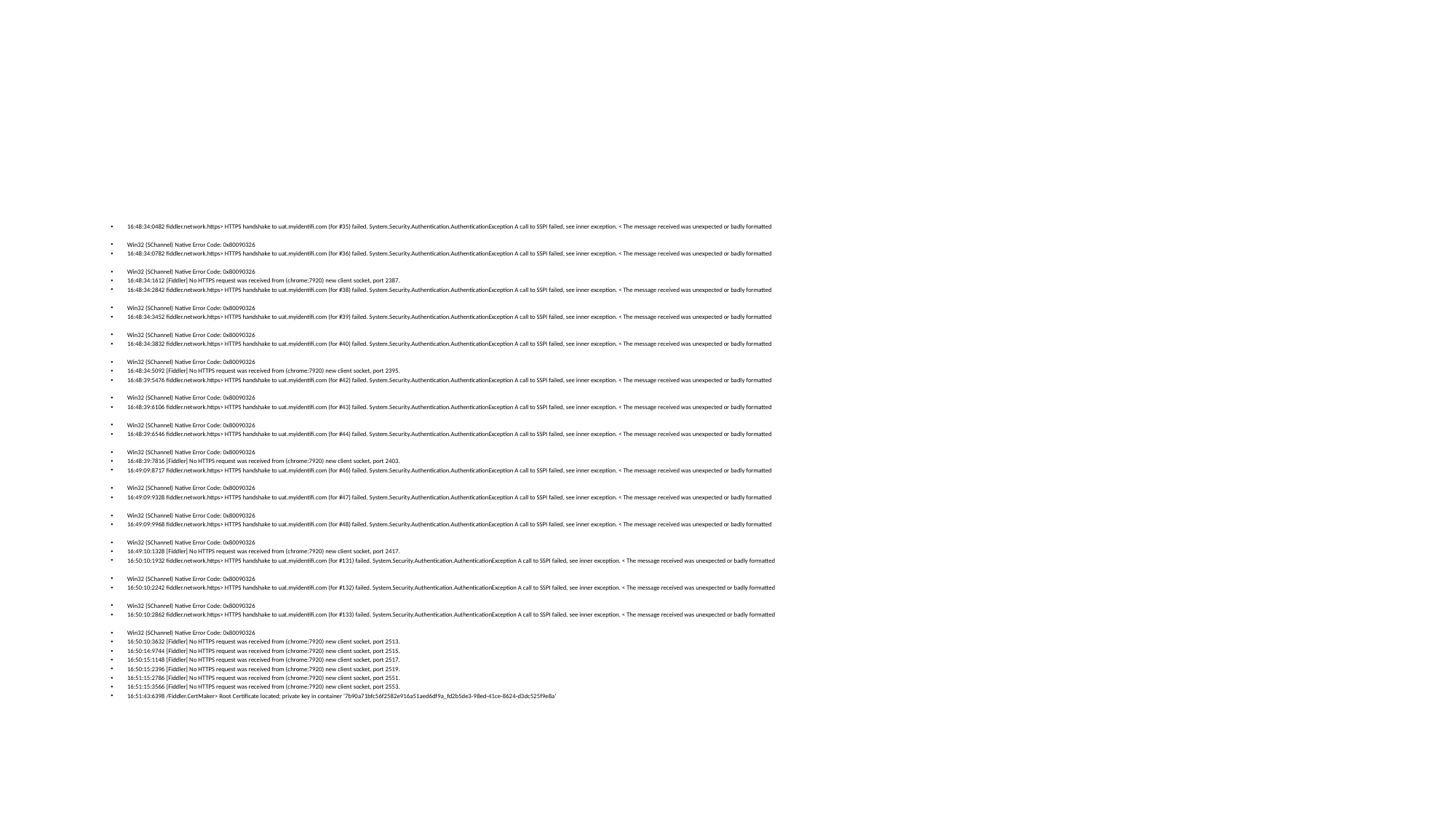

#
16:48:34:0482 fiddler.network.https> HTTPS handshake to uat.myidentifi.com (for #35) failed. System.Security.Authentication.AuthenticationException A call to SSPI failed, see inner exception. < The message received was unexpected or badly formatted

Win32 (SChannel) Native Error Code: 0x80090326
16:48:34:0782 fiddler.network.https> HTTPS handshake to uat.myidentifi.com (for #36) failed. System.Security.Authentication.AuthenticationException A call to SSPI failed, see inner exception. < The message received was unexpected or badly formatted

Win32 (SChannel) Native Error Code: 0x80090326
16:48:34:1612 [Fiddler] No HTTPS request was received from (chrome:7920) new client socket, port 2387.
16:48:34:2842 fiddler.network.https> HTTPS handshake to uat.myidentifi.com (for #38) failed. System.Security.Authentication.AuthenticationException A call to SSPI failed, see inner exception. < The message received was unexpected or badly formatted

Win32 (SChannel) Native Error Code: 0x80090326
16:48:34:3452 fiddler.network.https> HTTPS handshake to uat.myidentifi.com (for #39) failed. System.Security.Authentication.AuthenticationException A call to SSPI failed, see inner exception. < The message received was unexpected or badly formatted

Win32 (SChannel) Native Error Code: 0x80090326
16:48:34:3832 fiddler.network.https> HTTPS handshake to uat.myidentifi.com (for #40) failed. System.Security.Authentication.AuthenticationException A call to SSPI failed, see inner exception. < The message received was unexpected or badly formatted

Win32 (SChannel) Native Error Code: 0x80090326
16:48:34:5092 [Fiddler] No HTTPS request was received from (chrome:7920) new client socket, port 2395.
16:48:39:5476 fiddler.network.https> HTTPS handshake to uat.myidentifi.com (for #42) failed. System.Security.Authentication.AuthenticationException A call to SSPI failed, see inner exception. < The message received was unexpected or badly formatted

Win32 (SChannel) Native Error Code: 0x80090326
16:48:39:6106 fiddler.network.https> HTTPS handshake to uat.myidentifi.com (for #43) failed. System.Security.Authentication.AuthenticationException A call to SSPI failed, see inner exception. < The message received was unexpected or badly formatted

Win32 (SChannel) Native Error Code: 0x80090326
16:48:39:6546 fiddler.network.https> HTTPS handshake to uat.myidentifi.com (for #44) failed. System.Security.Authentication.AuthenticationException A call to SSPI failed, see inner exception. < The message received was unexpected or badly formatted

Win32 (SChannel) Native Error Code: 0x80090326
16:48:39:7816 [Fiddler] No HTTPS request was received from (chrome:7920) new client socket, port 2403.
16:49:09:8717 fiddler.network.https> HTTPS handshake to uat.myidentifi.com (for #46) failed. System.Security.Authentication.AuthenticationException A call to SSPI failed, see inner exception. < The message received was unexpected or badly formatted

Win32 (SChannel) Native Error Code: 0x80090326
16:49:09:9328 fiddler.network.https> HTTPS handshake to uat.myidentifi.com (for #47) failed. System.Security.Authentication.AuthenticationException A call to SSPI failed, see inner exception. < The message received was unexpected or badly formatted

Win32 (SChannel) Native Error Code: 0x80090326
16:49:09:9968 fiddler.network.https> HTTPS handshake to uat.myidentifi.com (for #48) failed. System.Security.Authentication.AuthenticationException A call to SSPI failed, see inner exception. < The message received was unexpected or badly formatted

Win32 (SChannel) Native Error Code: 0x80090326
16:49:10:1328 [Fiddler] No HTTPS request was received from (chrome:7920) new client socket, port 2417.
16:50:10:1932 fiddler.network.https> HTTPS handshake to uat.myidentifi.com (for #131) failed. System.Security.Authentication.AuthenticationException A call to SSPI failed, see inner exception. < The message received was unexpected or badly formatted

Win32 (SChannel) Native Error Code: 0x80090326
16:50:10:2242 fiddler.network.https> HTTPS handshake to uat.myidentifi.com (for #132) failed. System.Security.Authentication.AuthenticationException A call to SSPI failed, see inner exception. < The message received was unexpected or badly formatted

Win32 (SChannel) Native Error Code: 0x80090326
16:50:10:2862 fiddler.network.https> HTTPS handshake to uat.myidentifi.com (for #133) failed. System.Security.Authentication.AuthenticationException A call to SSPI failed, see inner exception. < The message received was unexpected or badly formatted

Win32 (SChannel) Native Error Code: 0x80090326
16:50:10:3632 [Fiddler] No HTTPS request was received from (chrome:7920) new client socket, port 2513.
16:50:14:9744 [Fiddler] No HTTPS request was received from (chrome:7920) new client socket, port 2515.
16:50:15:1148 [Fiddler] No HTTPS request was received from (chrome:7920) new client socket, port 2517.
16:50:15:2396 [Fiddler] No HTTPS request was received from (chrome:7920) new client socket, port 2519.
16:51:15:2786 [Fiddler] No HTTPS request was received from (chrome:7920) new client socket, port 2551.
16:51:15:3566 [Fiddler] No HTTPS request was received from (chrome:7920) new client socket, port 2553.
16:51:43:6398 /Fiddler.CertMaker> Root Certificate located; private key in container '7b90a71bfc56f2582e916a51aed6df9a_fd2b5de3-98ed-41ce-8624-d3dc525f9e8a'